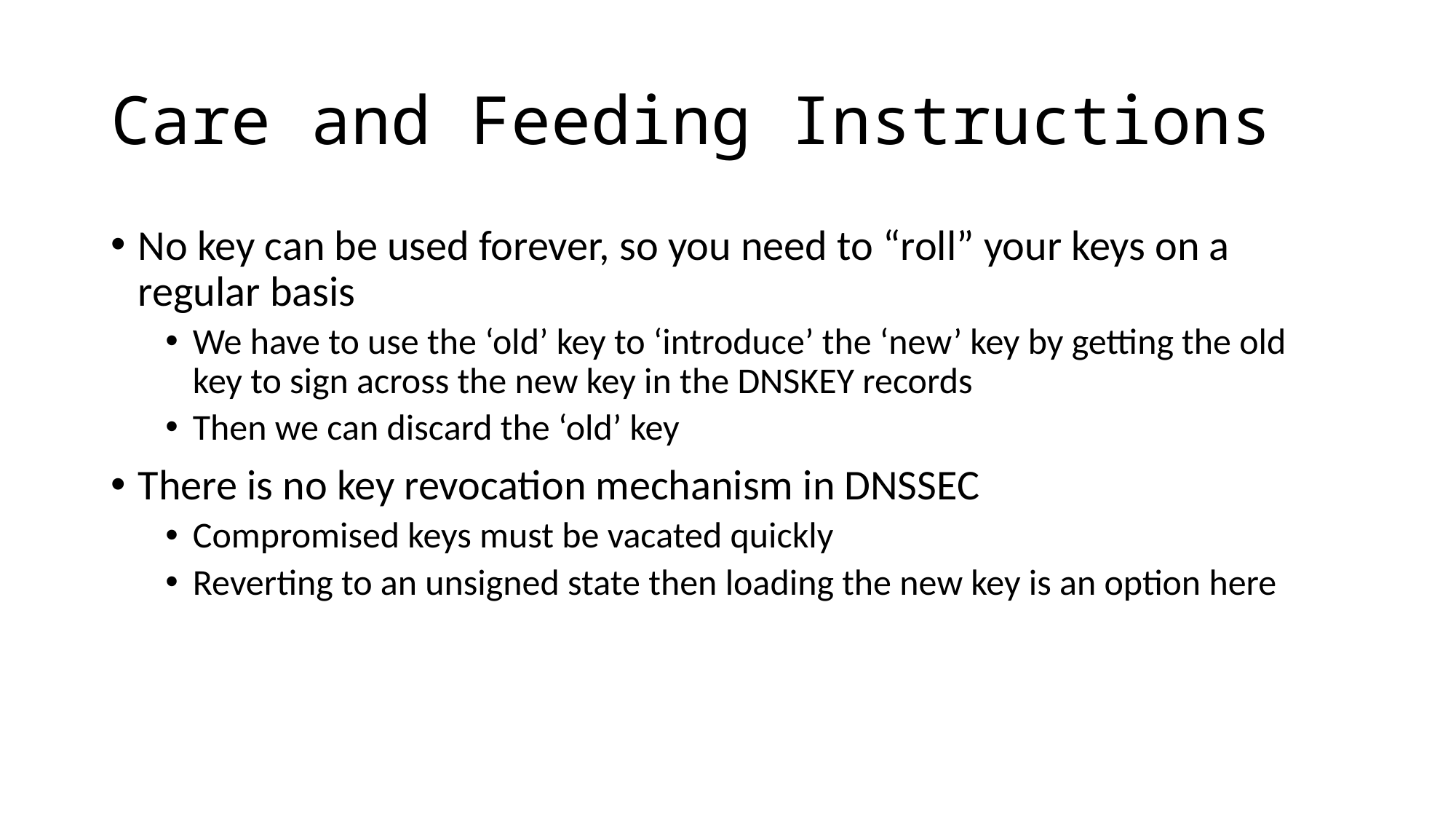

# Care and Feeding Instructions
No key can be used forever, so you need to “roll” your keys on a regular basis
We have to use the ‘old’ key to ‘introduce’ the ‘new’ key by getting the old key to sign across the new key in the DNSKEY records
Then we can discard the ‘old’ key
There is no key revocation mechanism in DNSSEC
Compromised keys must be vacated quickly
Reverting to an unsigned state then loading the new key is an option here